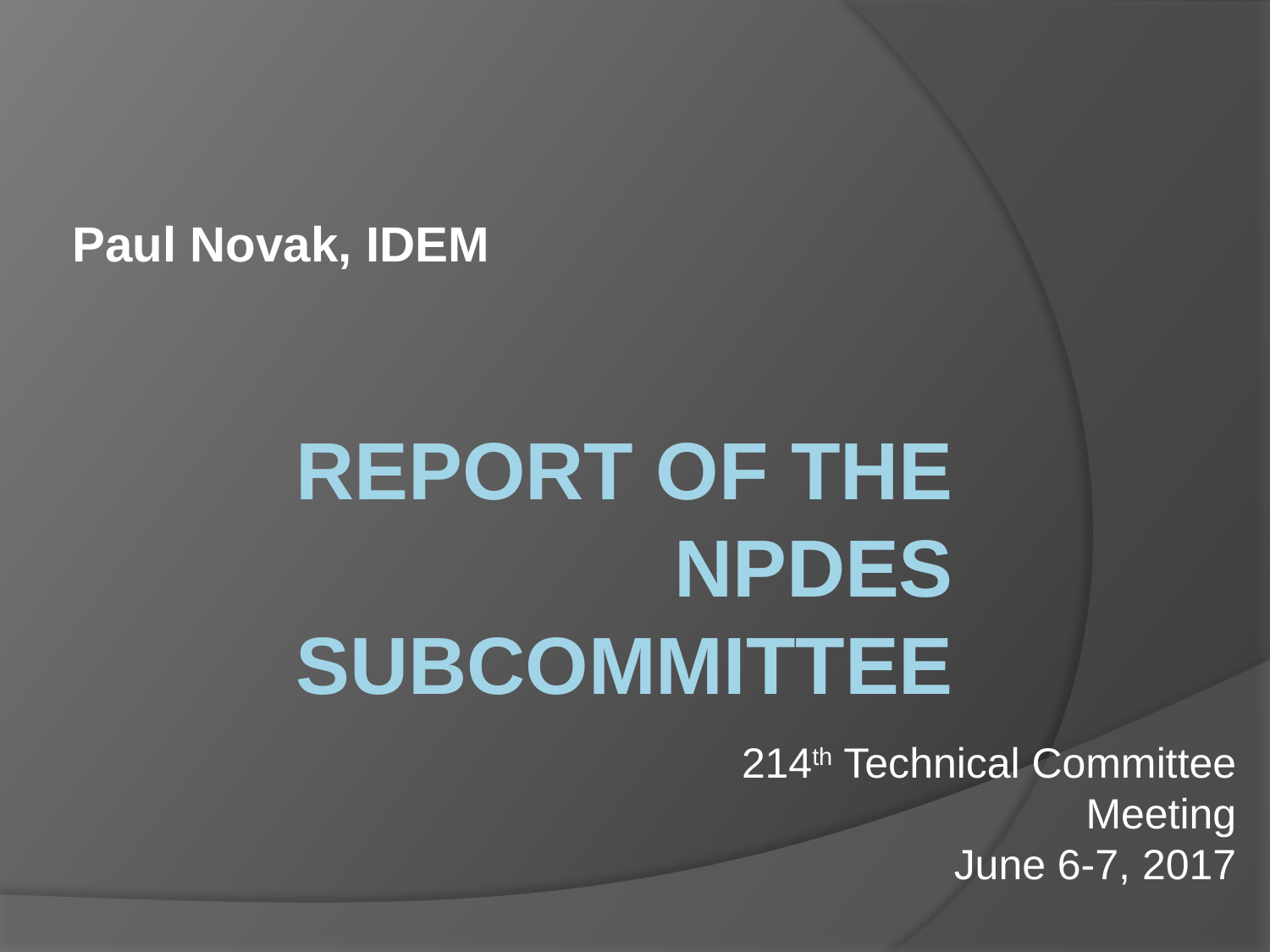

Paul Novak, IDEM
# Report of the NPDES Subcommittee
214th Technical Committee Meeting
June 6-7, 2017